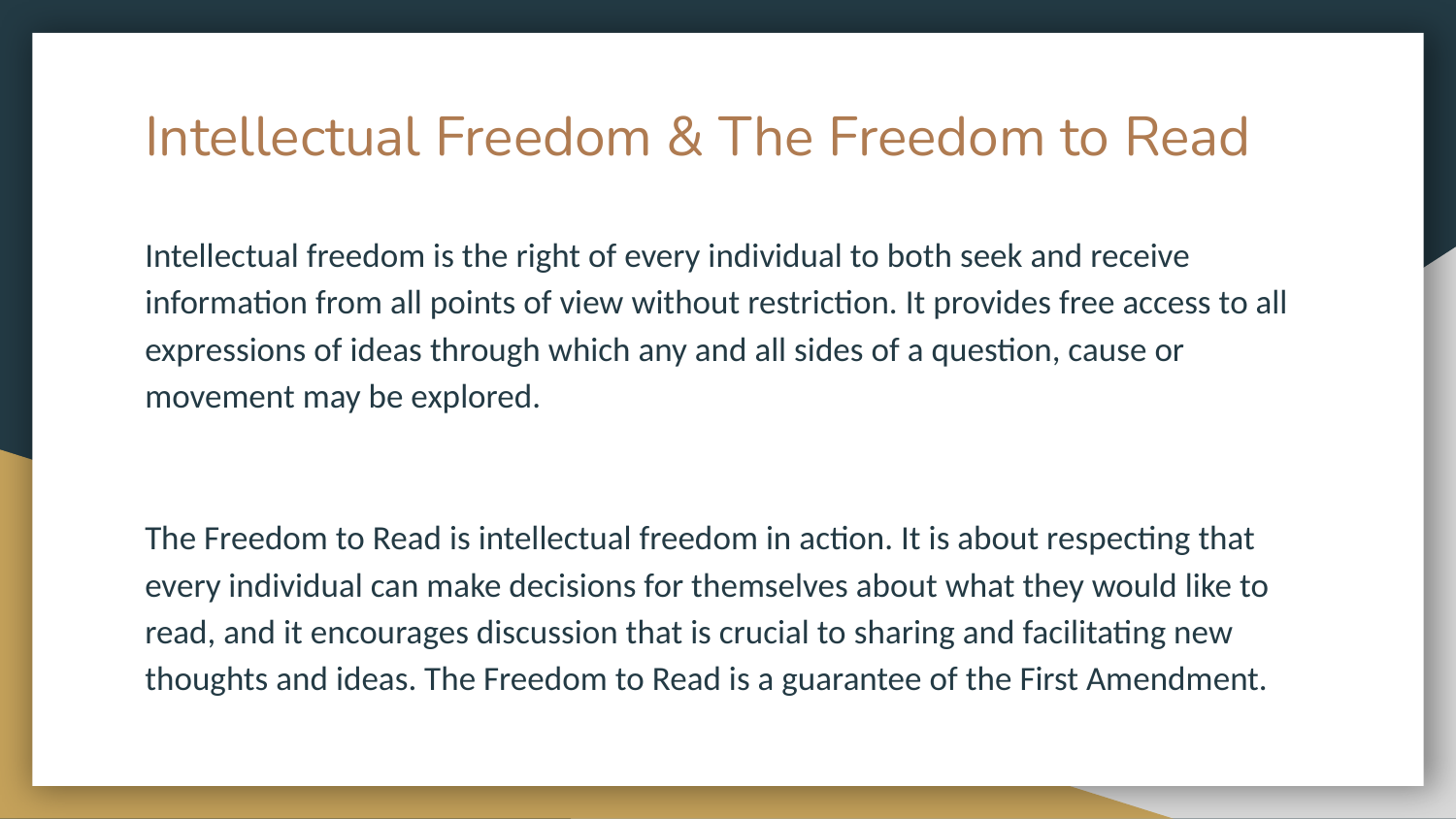

# Intellectual Freedom & The Freedom to Read
Intellectual freedom is the right of every individual to both seek and receive information from all points of view without restriction. It provides free access to all expressions of ideas through which any and all sides of a question, cause or movement may be explored.

The Freedom to Read is intellectual freedom in action. It is about respecting that every individual can make decisions for themselves about what they would like to read, and it encourages discussion that is crucial to sharing and facilitating new thoughts and ideas. The Freedom to Read is a guarantee of the First Amendment.